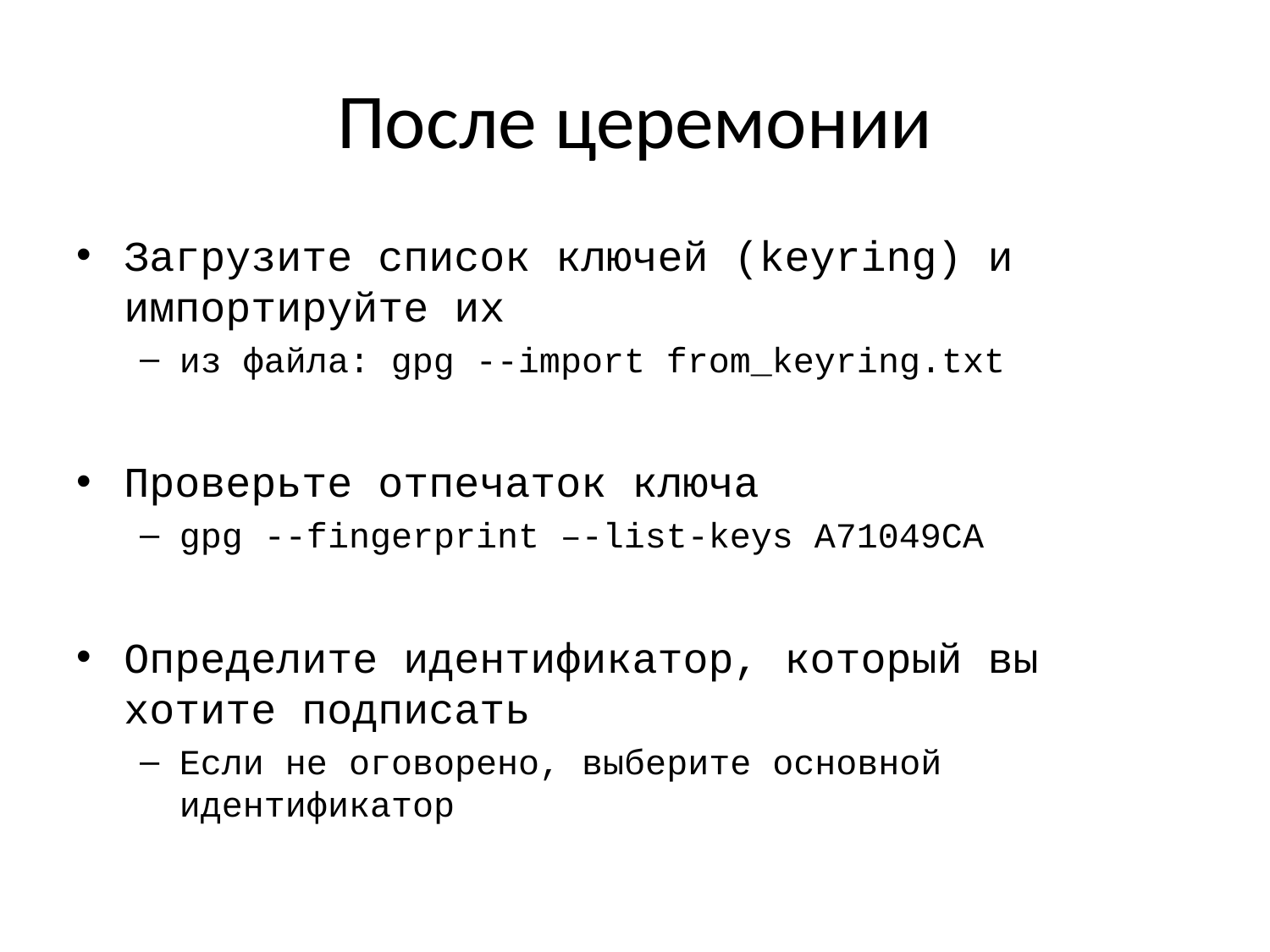

# После церемонии
Загрузите список ключей (keyring) и импортируйте их
из файла: gpg --import from_keyring.txt

Проверьте отпечаток ключа
gpg --fingerprint –-list-keys A71049CA

Определите идентификатор, который вы хотите подписать
Если не оговорено, выберите основной идентификатор